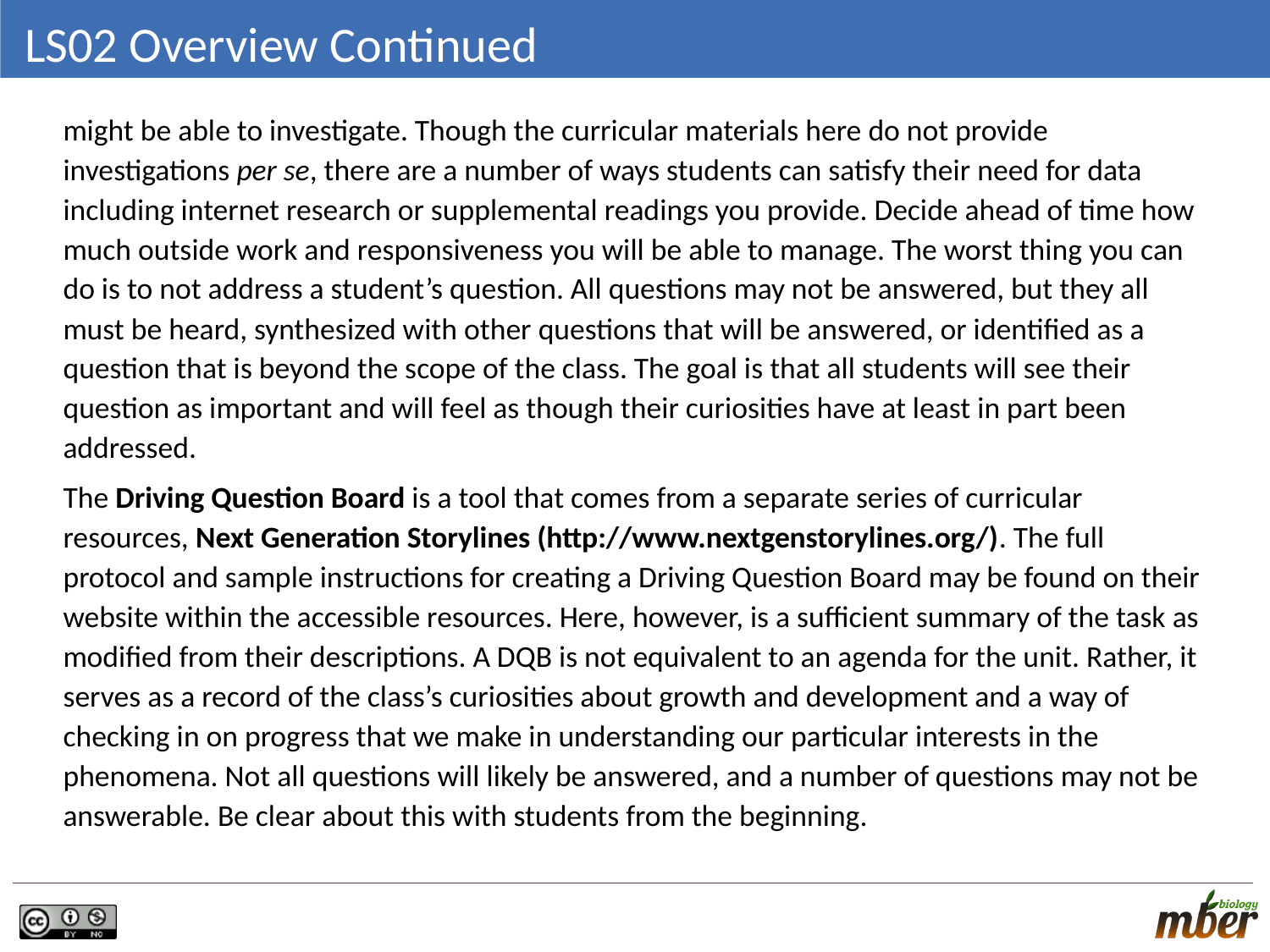

# LS02 Overview Continued
might be able to investigate. Though the curricular materials here do not provide investigations per se, there are a number of ways students can satisfy their need for data including internet research or supplemental readings you provide. Decide ahead of time how much outside work and responsiveness you will be able to manage. The worst thing you can do is to not address a student’s question. All questions may not be answered, but they all must be heard, synthesized with other questions that will be answered, or identified as a question that is beyond the scope of the class. The goal is that all students will see their question as important and will feel as though their curiosities have at least in part been addressed.
The Driving Question Board is a tool that comes from a separate series of curricular resources, Next Generation Storylines (http://www.nextgenstorylines.org/). The full protocol and sample instructions for creating a Driving Question Board may be found on their website within the accessible resources. Here, however, is a sufficient summary of the task as modified from their descriptions. A DQB is not equivalent to an agenda for the unit. Rather, it serves as a record of the class’s curiosities about growth and development and a way of checking in on progress that we make in understanding our particular interests in the phenomena. Not all questions will likely be answered, and a number of questions may not be answerable. Be clear about this with students from the beginning.